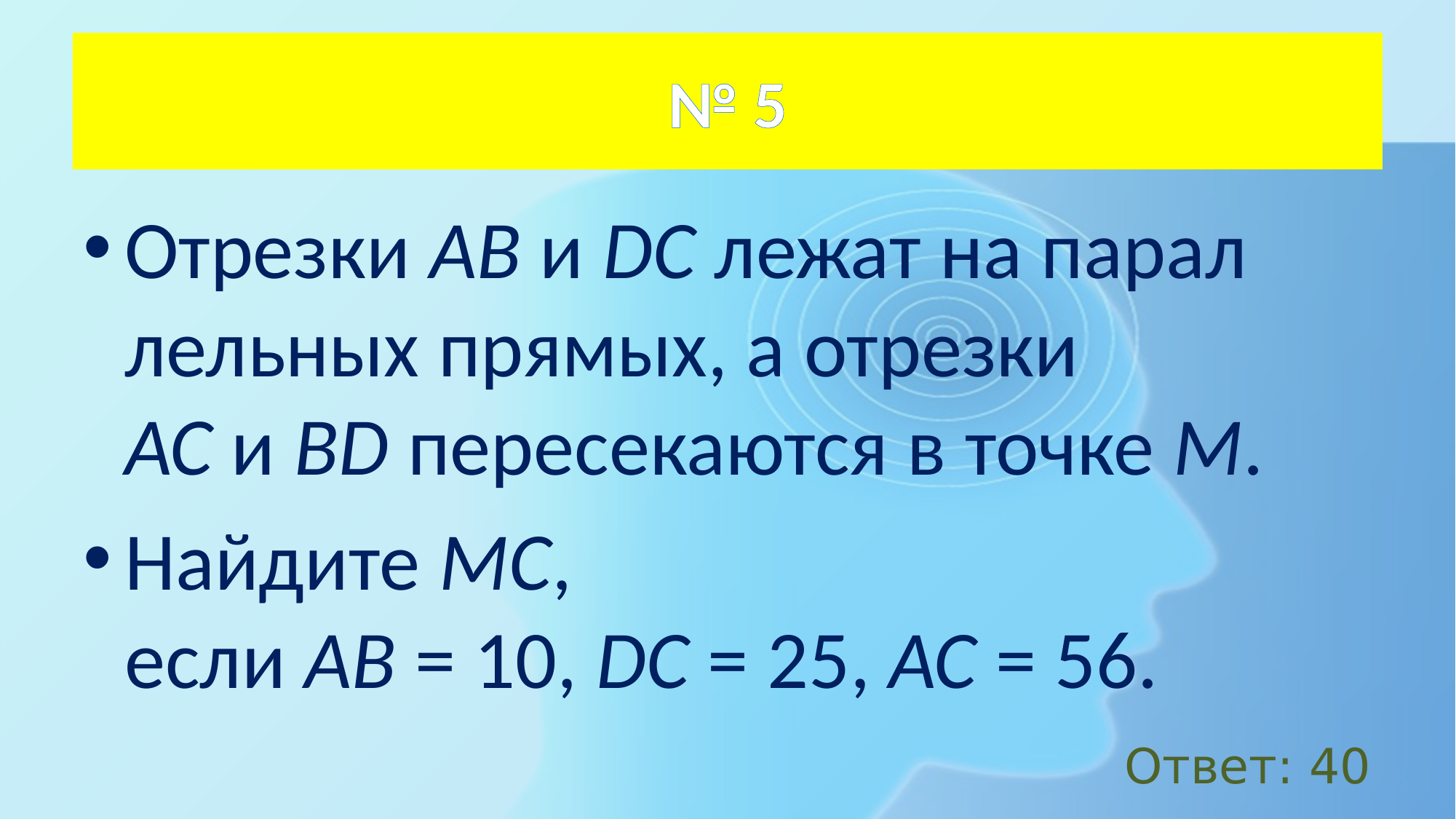

# № 5
Отрезки AB и DC лежат на па­рал­лель­ных прямых, а отрезки AC и BD пе­ре­се­ка­ют­ся в точке M.
Най­ди­те MC, если AB = 10, DC = 25, AC = 56.
Ответ: 40